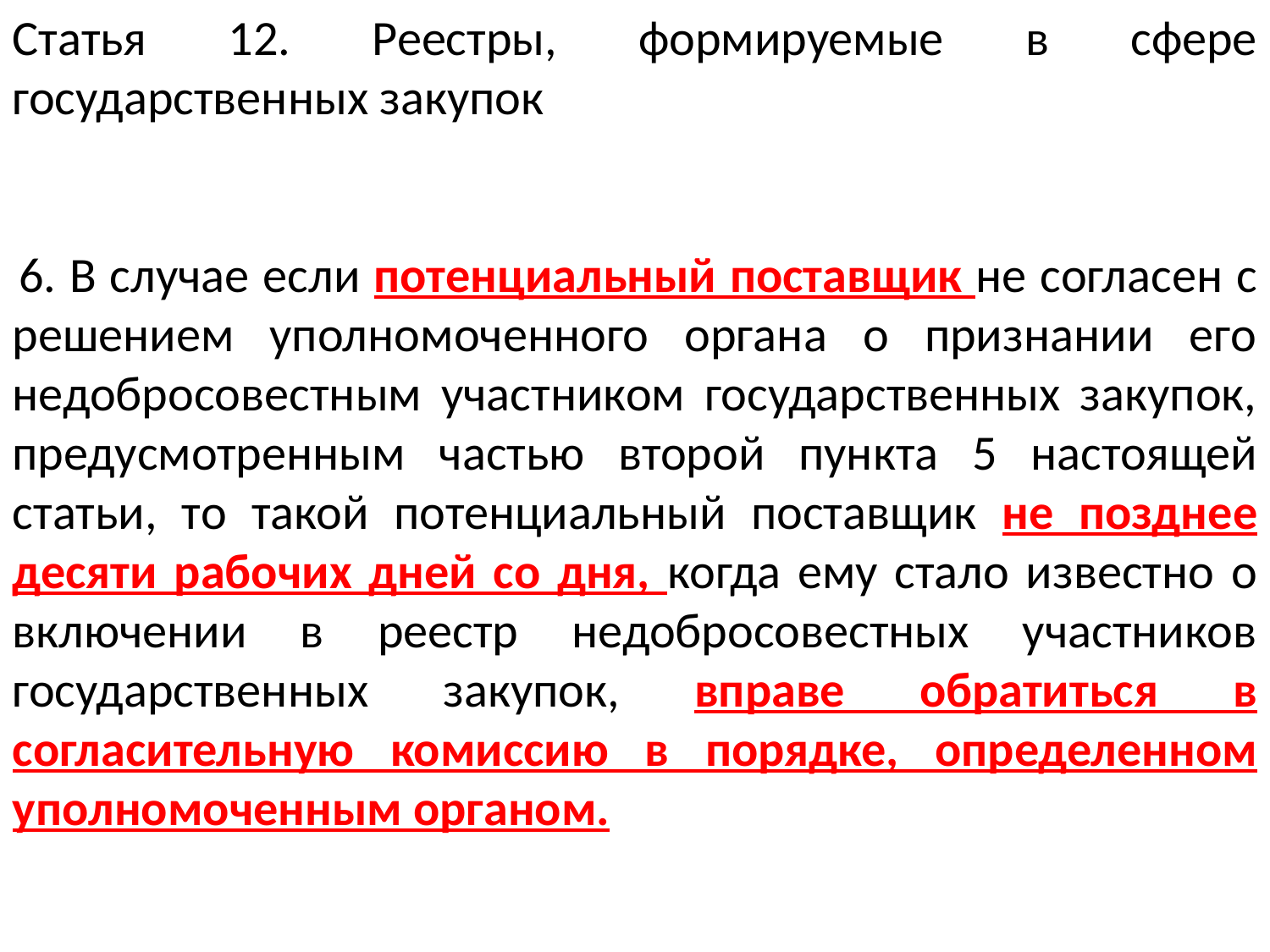

Статья 12. Реестры, формируемые в сфере государственных закупок

 6. В случае если потенциальный поставщик не согласен с решением уполномоченного органа о признании его недобросовестным участником государственных закупок, предусмотренным частью второй пункта 5 настоящей статьи, то такой потенциальный поставщик не позднее десяти рабочих дней со дня, когда ему стало известно о включении в реестр недобросовестных участников государственных закупок, вправе обратиться в согласительную комиссию в порядке, определенном уполномоченным органом.